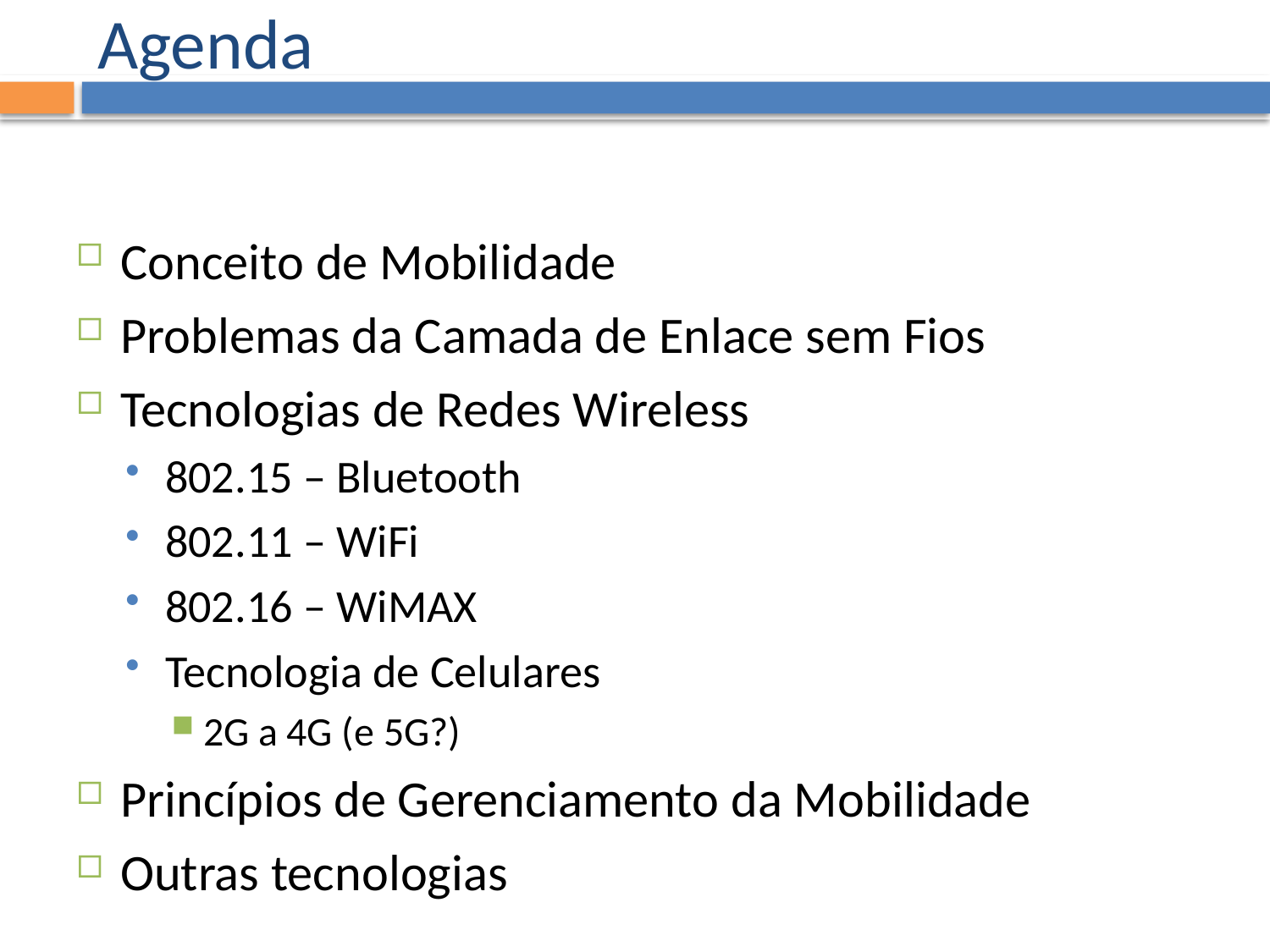

# Agenda
Conceito de Mobilidade
Problemas da Camada de Enlace sem Fios
Tecnologias de Redes Wireless
802.15 – Bluetooth
802.11 – WiFi
802.16 – WiMAX
Tecnologia de Celulares
2G a 4G (e 5G?)
Princípios de Gerenciamento da Mobilidade
Outras tecnologias